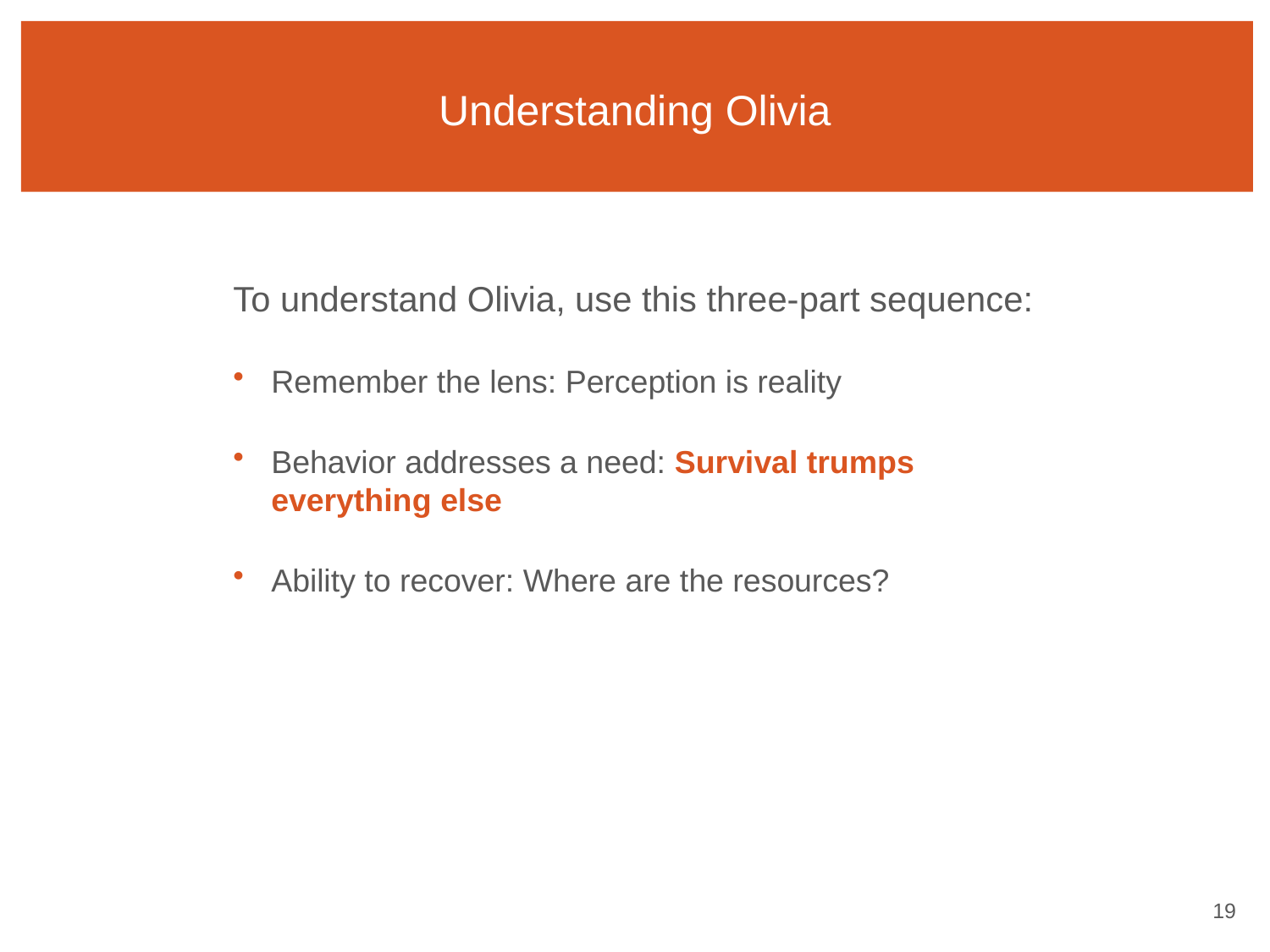

# Understanding Olivia
To understand Olivia, use this three-part sequence:
Remember the lens: Perception is reality
Behavior addresses a need: Survival trumps everything else
Ability to recover: Where are the resources?
19